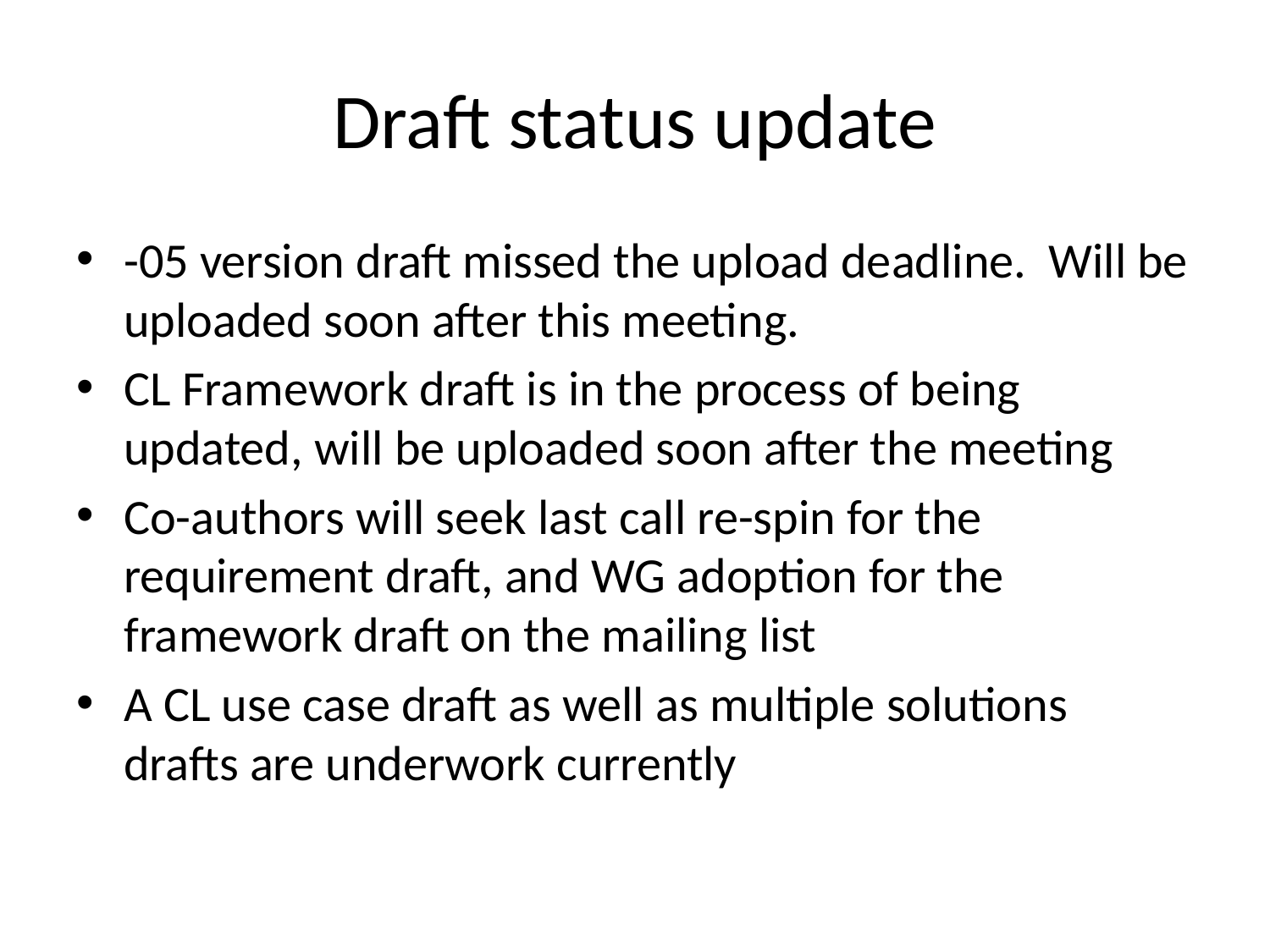

# Draft status update
-05 version draft missed the upload deadline.  Will be uploaded soon after this meeting.
CL Framework draft is in the process of being updated, will be uploaded soon after the meeting
Co-authors will seek last call re-spin for the requirement draft, and WG adoption for the framework draft on the mailing list
A CL use case draft as well as multiple solutions drafts are underwork currently